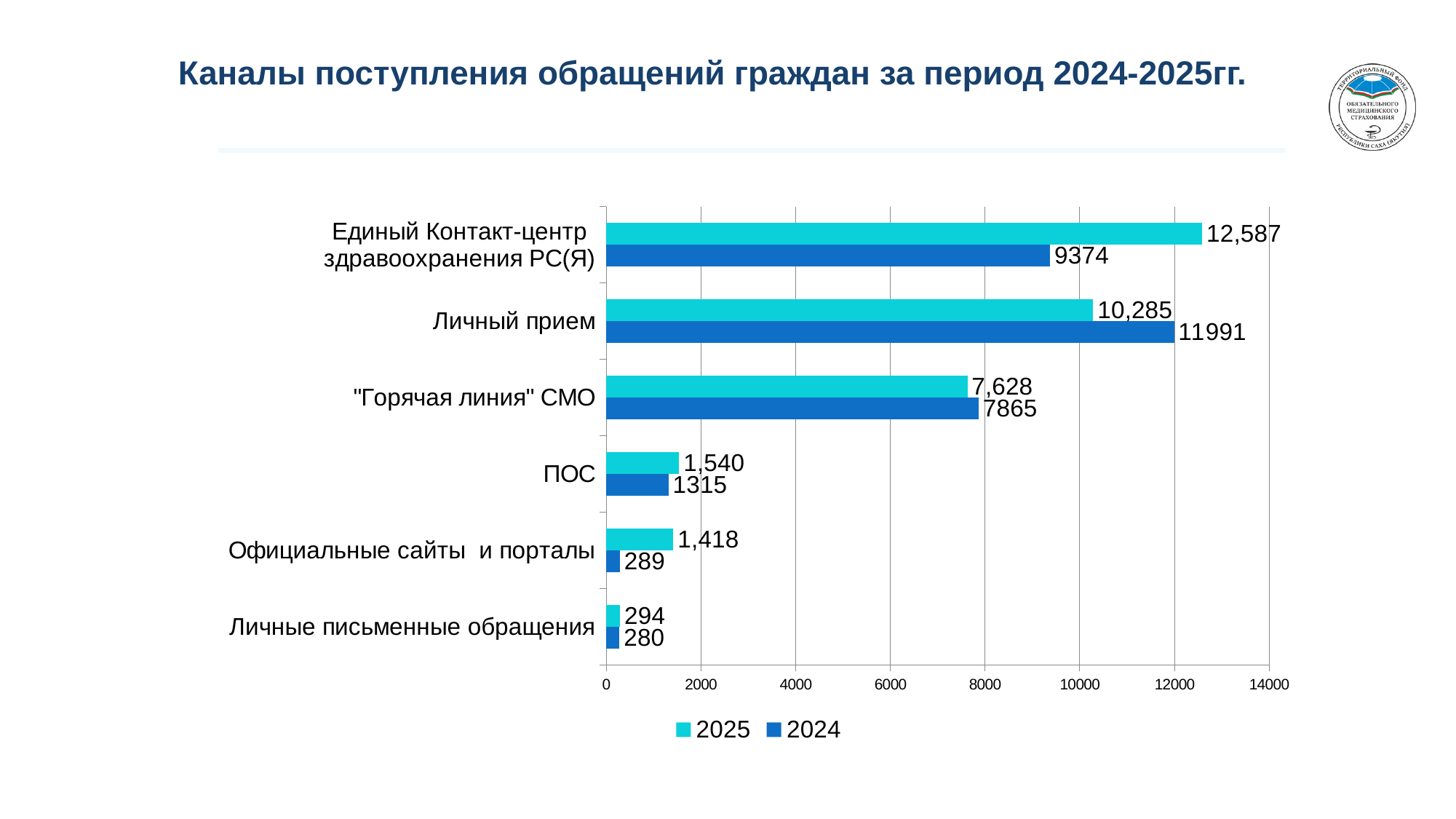

# Каналы поступления обращений граждан за период 2024-2025гг.

### Chart

| Category | 2024 | 2025 |
|---|---|---|
| Личные письменные обращения | 280.0 | 294.0 |
| Официальные сайты  и порталы | 289.0 | 1418.0 |
| ПОС | 1315.0 | 1540.0 |
| "Горячая линия" СМО | 7865.0 | 7628.0 |
| Личный прием | 11991.0 | 10285.0 |
| Единый Контакт-центр здравоохранения РС(Я) | 9374.0 | 12587.0 |